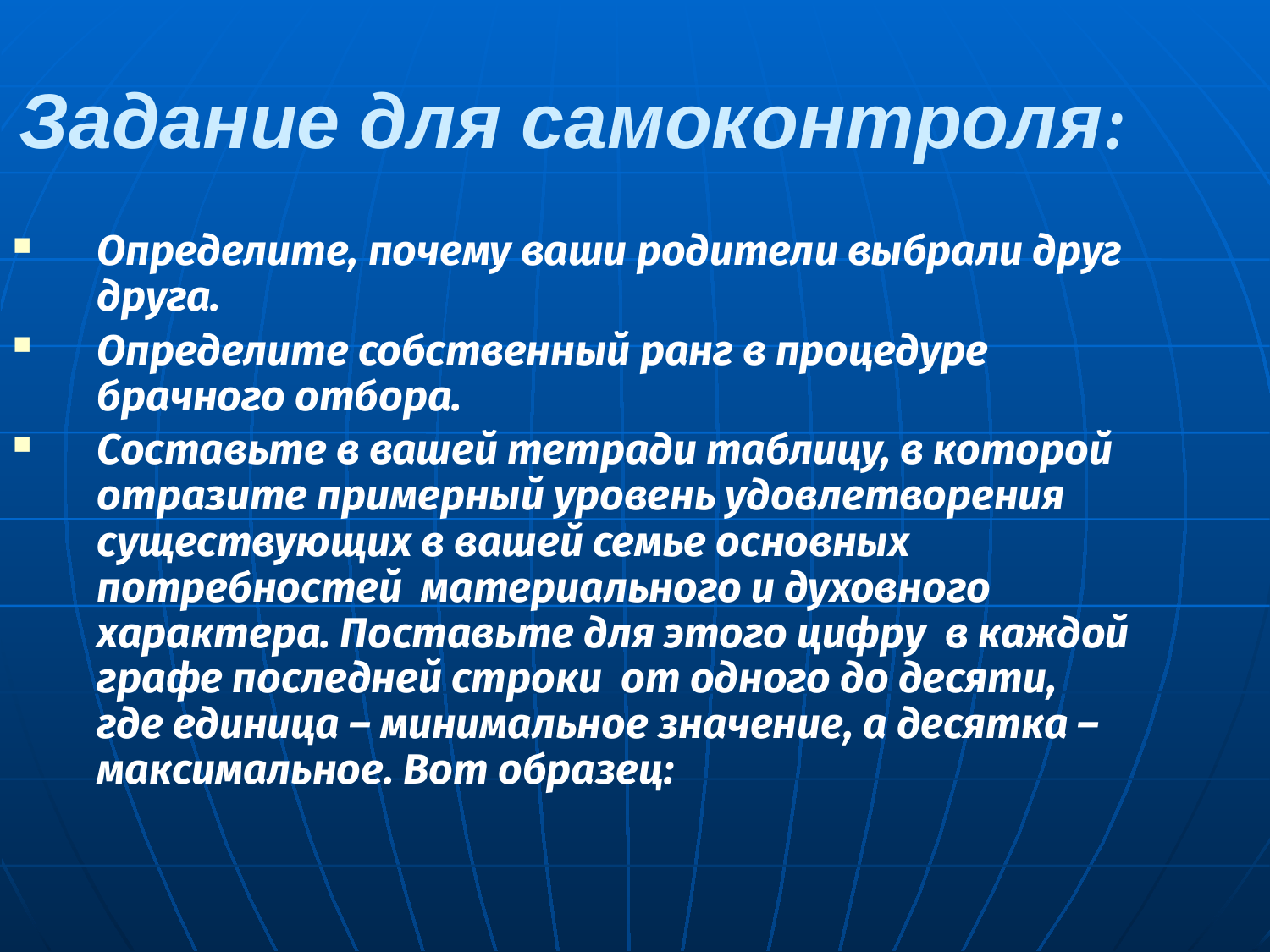

Задание для самоконтроля:
Определите, почему ваши родители выбрали друг друга.
Определите собственный ранг в процедуре брачного отбора.
Составьте в вашей тетради таблицу, в которой отразите примерный уровень удовлетворения существующих в вашей семье основных потребностей  материального и духовного характера. Поставьте для этого цифру  в каждой графе последней строки  от одного до десяти, где единица – минимальное значение, а десятка – максимальное. Вот образец: